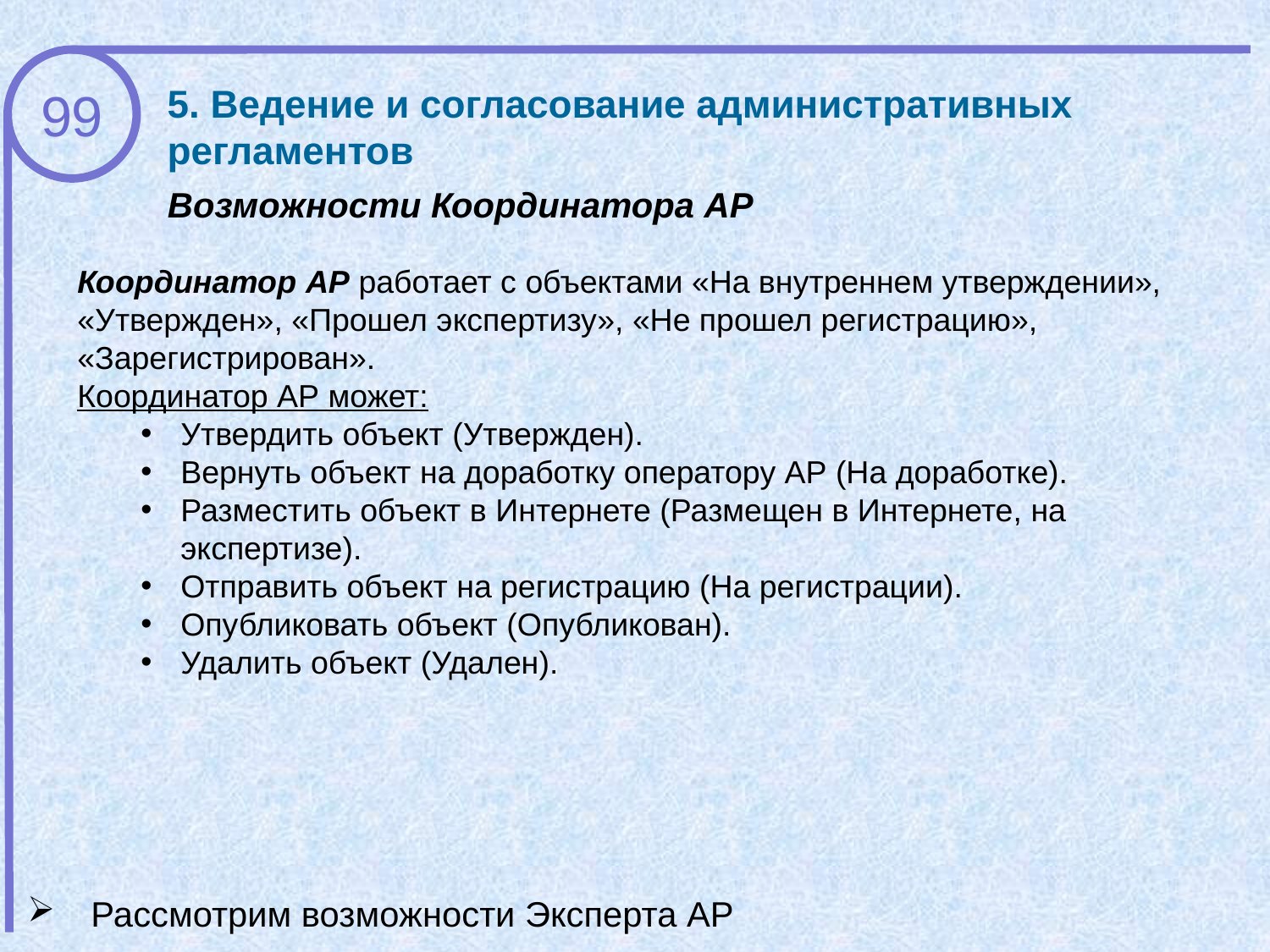

5. Ведение и согласование административных регламентов
99
Возможности Координатора АР
Координатор АР работает с объектами «На внутреннем утверждении», «Утвержден», «Прошел экспертизу», «Не прошел регистрацию», «Зарегистрирован».
Координатор АР может:
Утвердить объект (Утвержден).
Вернуть объект на доработку оператору АР (На доработке).
Разместить объект в Интернете (Размещен в Интернете, на экспертизе).
Отправить объект на регистрацию (На регистрации).
Опубликовать объект (Опубликован).
Удалить объект (Удален).
Рассмотрим возможности Эксперта АР